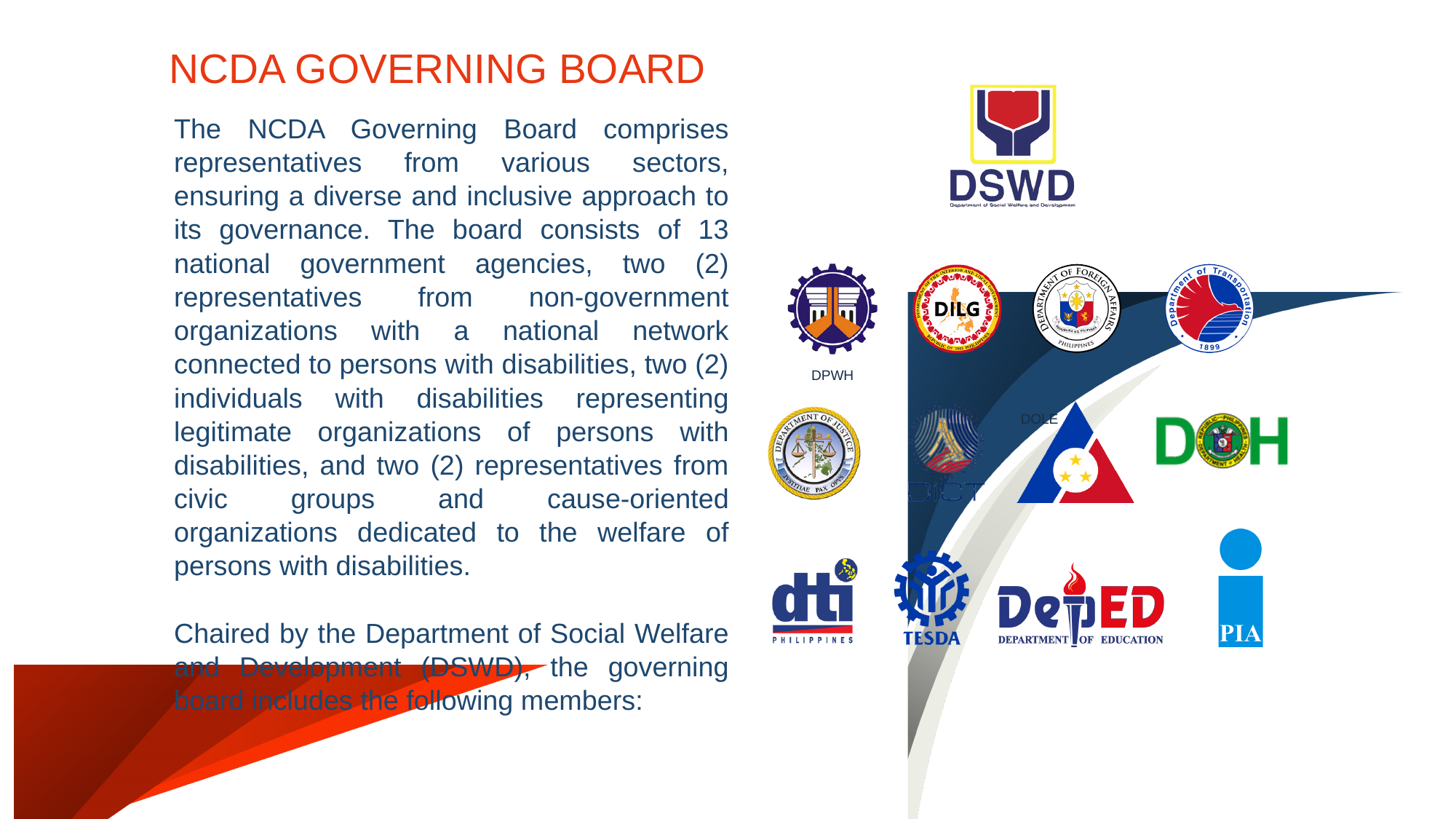

NCDA GOVERNING BOARD

The NCDA Governing Board comprises representatives from various sectors, ensuring a diverse and inclusive approach to its governance. The board consists of 13 national government agencies, two (2) representatives from non-government organizations with a national network connected to persons with disabilities, two (2) individuals with disabilities representing legitimate organizations of persons with disabilities, and two (2) representatives from civic groups and cause-oriented organizations dedicated to the welfare of persons with disabilities.

Chaired by the Department of Social Welfare and Development (DSWD), the governing board includes the following members:

DPWH

DOLE